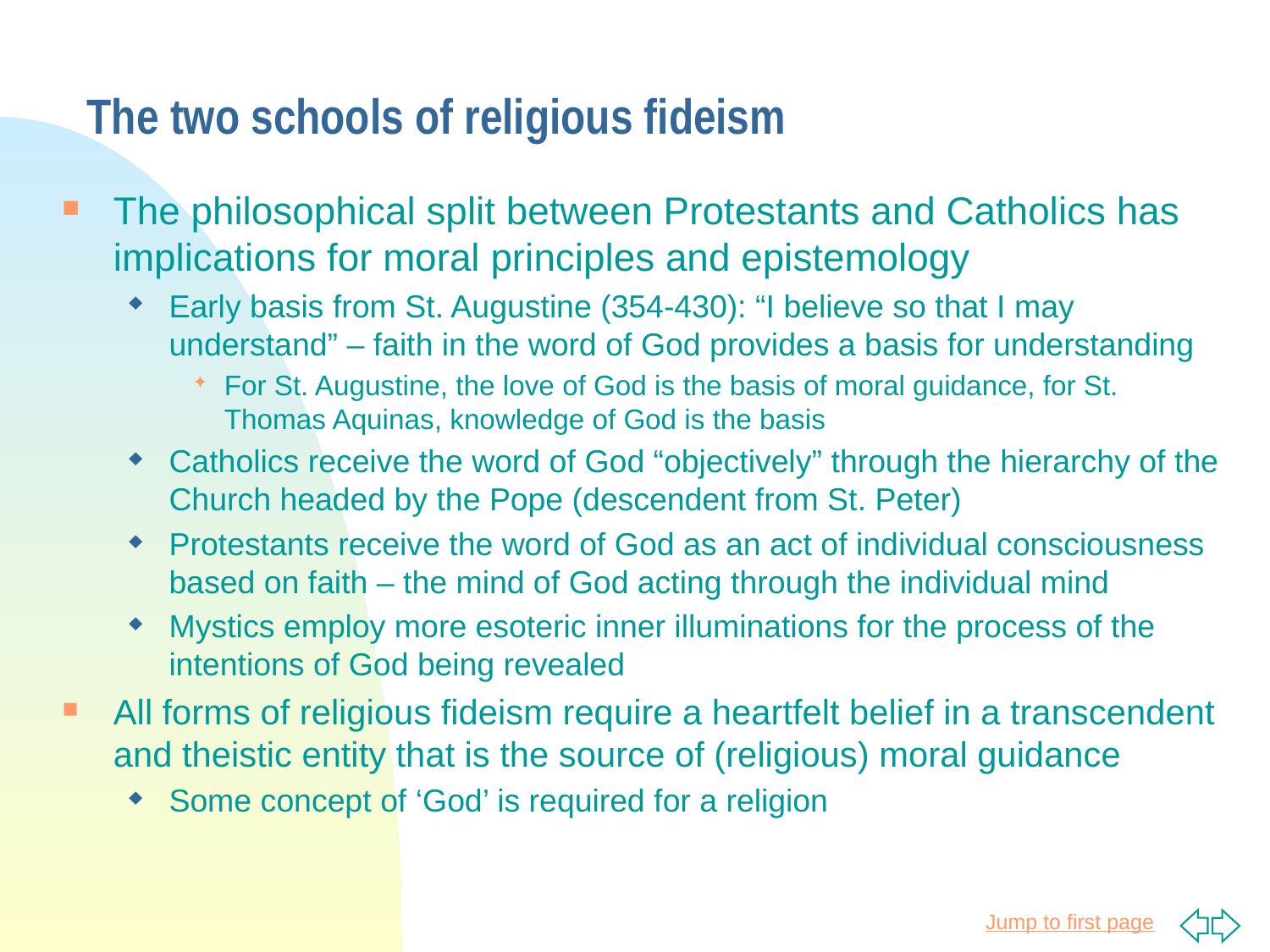

# The two schools of religious fideism
The philosophical split between Protestants and Catholics has implications for moral principles and epistemology
Early basis from St. Augustine (354-430): “I believe so that I may understand” – faith in the word of God provides a basis for understanding
For St. Augustine, the love of God is the basis of moral guidance, for St. Thomas Aquinas, knowledge of God is the basis
Catholics receive the word of God “objectively” through the hierarchy of the Church headed by the Pope (descendent from St. Peter)
Protestants receive the word of God as an act of individual consciousness based on faith – the mind of God acting through the individual mind
Mystics employ more esoteric inner illuminations for the process of the intentions of God being revealed
All forms of religious fideism require a heartfelt belief in a transcendent and theistic entity that is the source of (religious) moral guidance
Some concept of ‘God’ is required for a religion